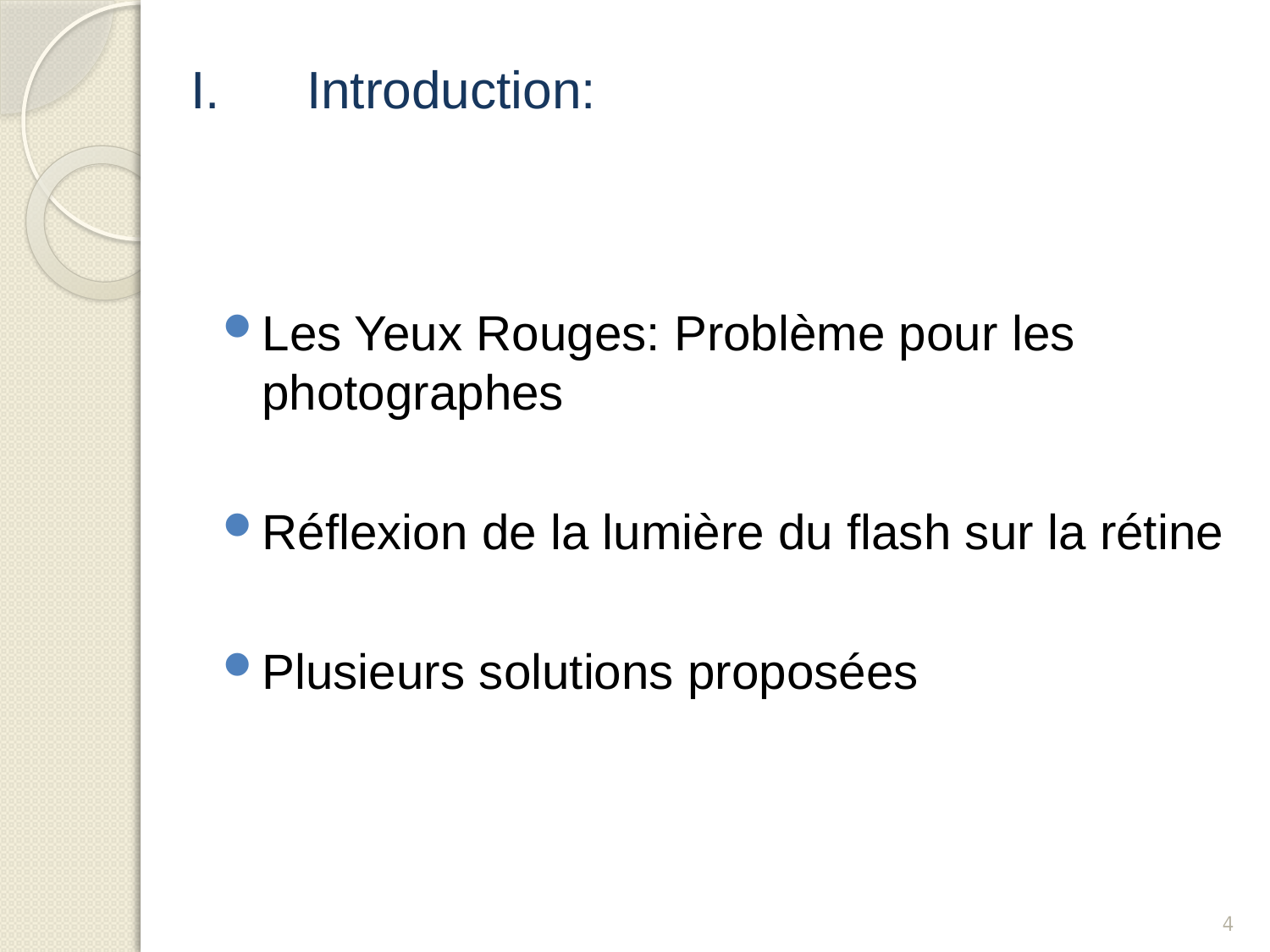

# Introduction:

Les Yeux Rouges: Problème pour les photographes

Réflexion de la lumière du flash sur la rétine

Plusieurs solutions proposées
4